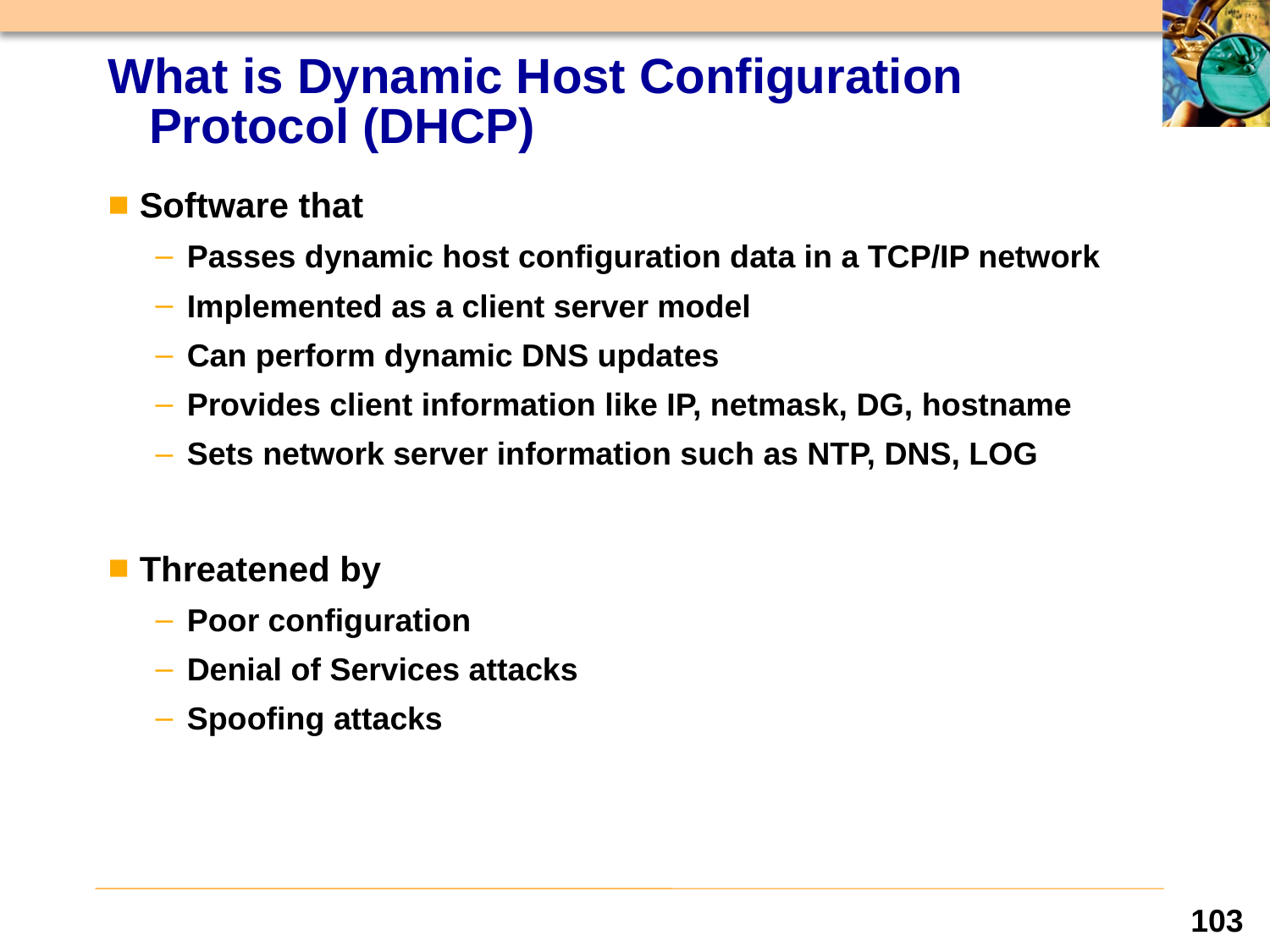

# What is Dynamic Host Configuration 		     Protocol (DHCP)
Software that
Passes dynamic host configuration data in a TCP/IP network
Implemented as a client server model
Can perform dynamic DNS updates
Provides client information like IP, netmask, DG, hostname
Sets network server information such as NTP, DNS, LOG

Threatened by
Poor configuration
Denial of Services attacks
Spoofing attacks